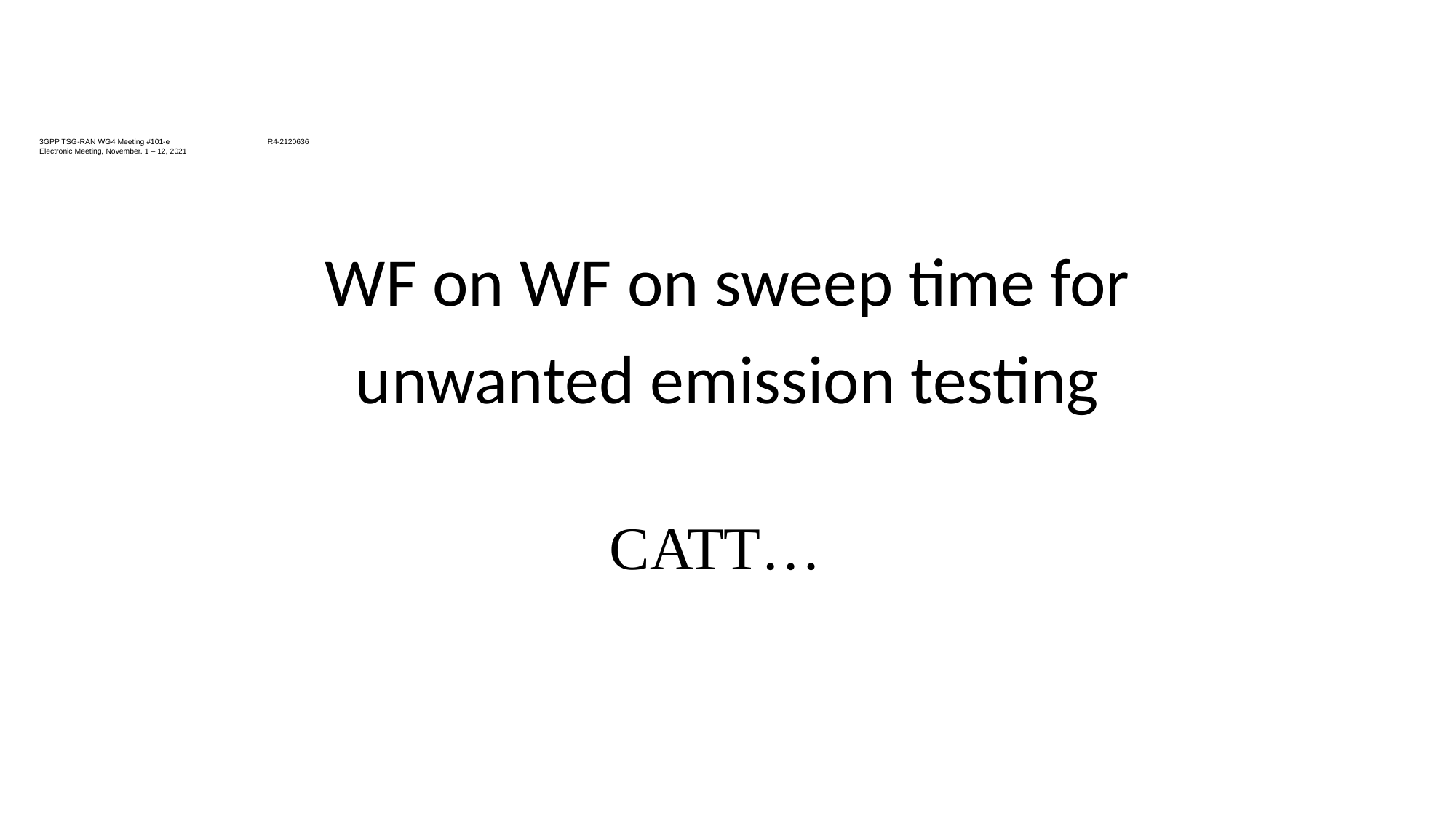

# 3GPP TSG-RAN WG4 Meeting #101-e                                             R4-2120636 Electronic Meeting, November. 1 – 12, 2021
WF on WF on sweep time for unwanted emission testing
CATT…